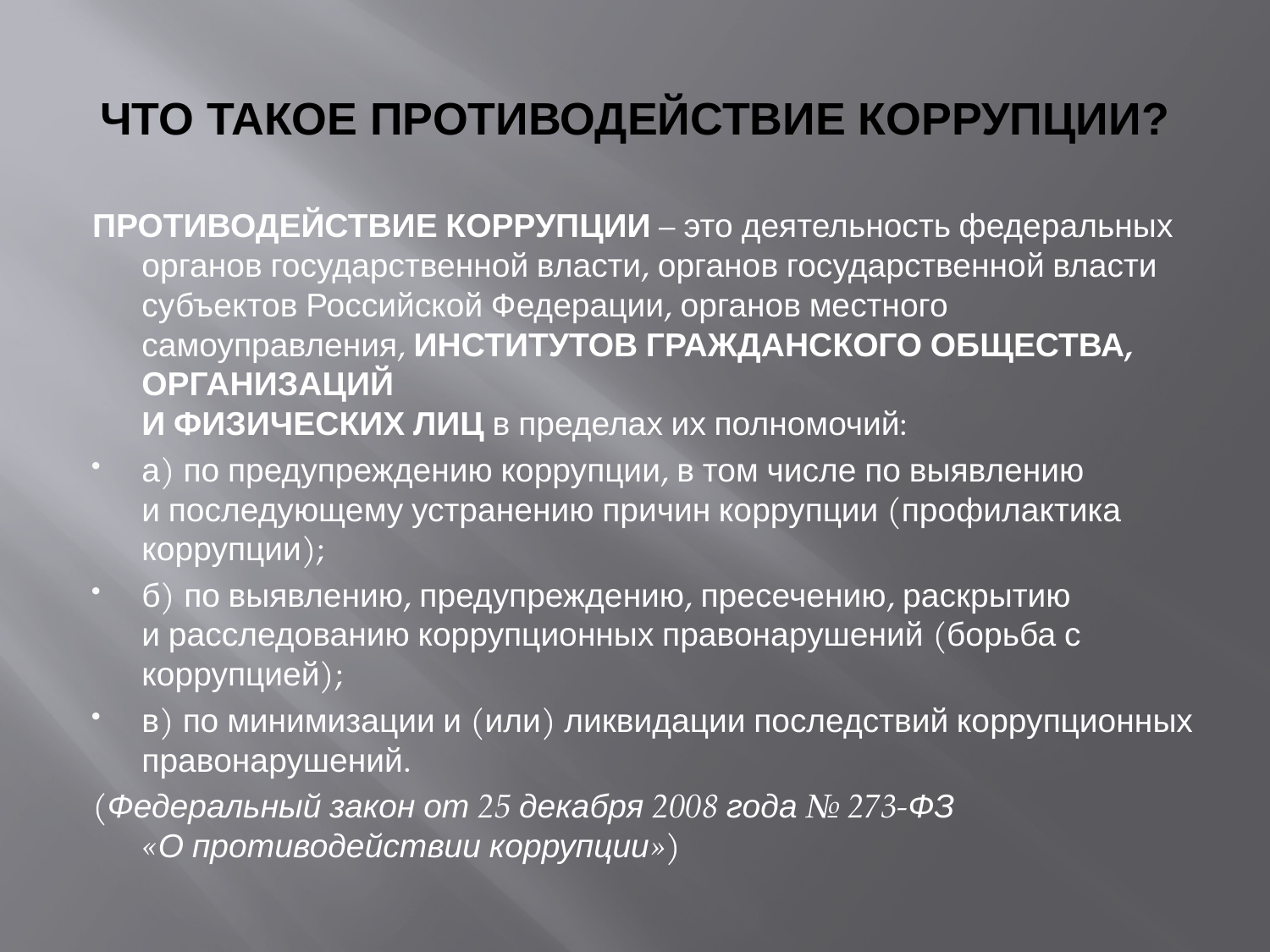

# ЧТО ТАКОЕ ПРОТИВОДЕЙСТВИЕ КОРРУПЦИИ?
ПРОТИВОДЕЙСТВИЕ КОРРУПЦИИ – это деятельность федеральных органов государственной власти, органов государственной власти субъектов Российской Федерации, органов местного самоуправления, ИНСТИТУТОВ ГРАЖДАНСКОГО ОБЩЕСТВА, ОРГАНИЗАЦИЙ
И ФИЗИЧЕСКИХ ЛИЦ в пределах их полномочий:
а) по предупреждению коррупции, в том числе по выявлению
и последующему устранению причин коррупции (профилактика коррупции);
б) по выявлению, предупреждению, пресечению, раскрытию
и расследованию коррупционных правонарушений (борьба с коррупцией);
в) по минимизации и (или) ликвидации последствий коррупционных правонарушений.
(Федеральный закон от 25 декабря 2008 года № 273-ФЗ
«О противодействии коррупции»)